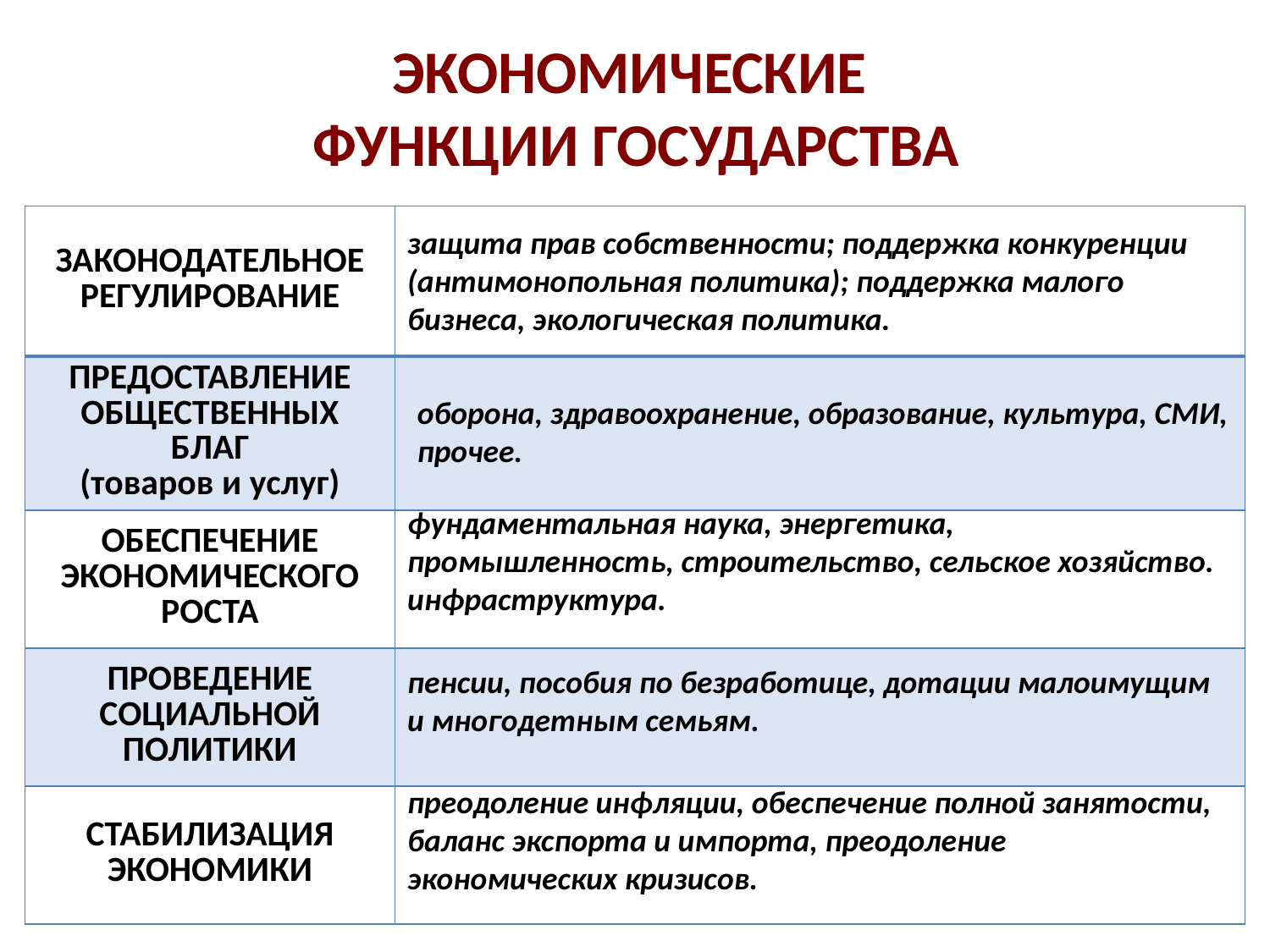

# ЭКОНОМИЧЕСКИЕ ФУНКЦИИ ГОСУДАРСТВА
| ЗАКОНОДАТЕЛЬНОЕ РЕГУЛИРОВАНИЕ |  |
| --- | --- |
| ПРЕДОСТАВЛЕНИЕ ОБЩЕСТВЕННЫХ БЛАГ (товаров и услуг) |  |
| ОБЕСПЕЧЕНИЕ ЭКОНОМИЧЕСКОГО РОСТА |  |
| ПРОВЕДЕНИЕ СОЦИАЛЬНОЙ ПОЛИТИКИ |  |
| СТАБИЛИЗАЦИЯ ЭКОНОМИКИ |  |
защита прав собственности; поддержка конкуренции (антимонопольная политика); поддержка малого бизнеса, экологическая политика.
оборона, здравоохранение, образование, культура, СМИ, прочее.
фундаментальная наука, энергетика, промышленность, строительство, сельское хозяйство. инфраструктура.
пенсии, пособия по безработице, дотации малоимущим и многодетным семьям.
преодоление инфляции, обеспечение полной занятости, баланс экспорта и импорта, преодоление экономических кризисов.